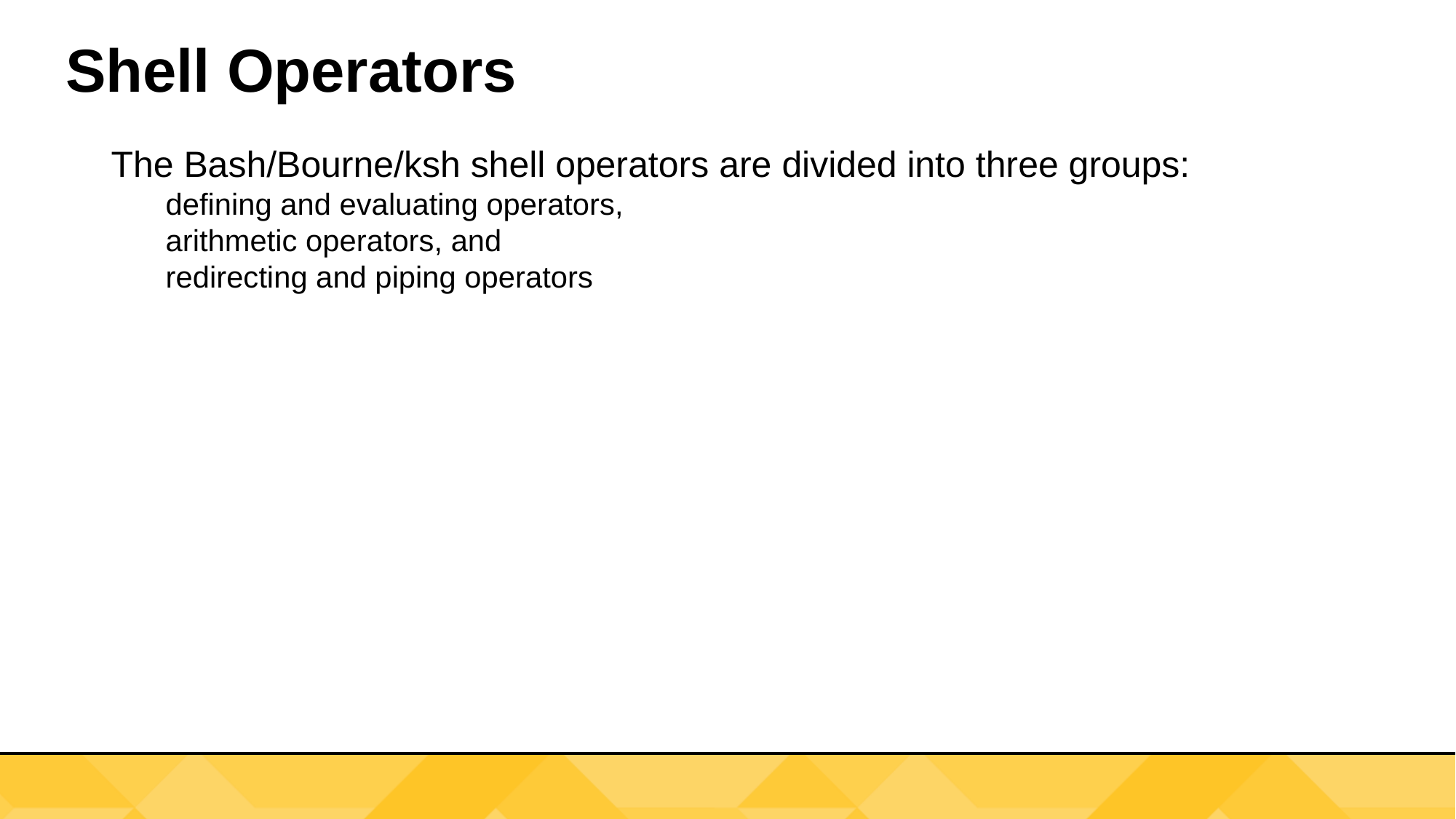

Shell Operators
The Bash/Bourne/ksh shell operators are divided into three groups:
defining and evaluating operators,
arithmetic operators, and
redirecting and piping operators